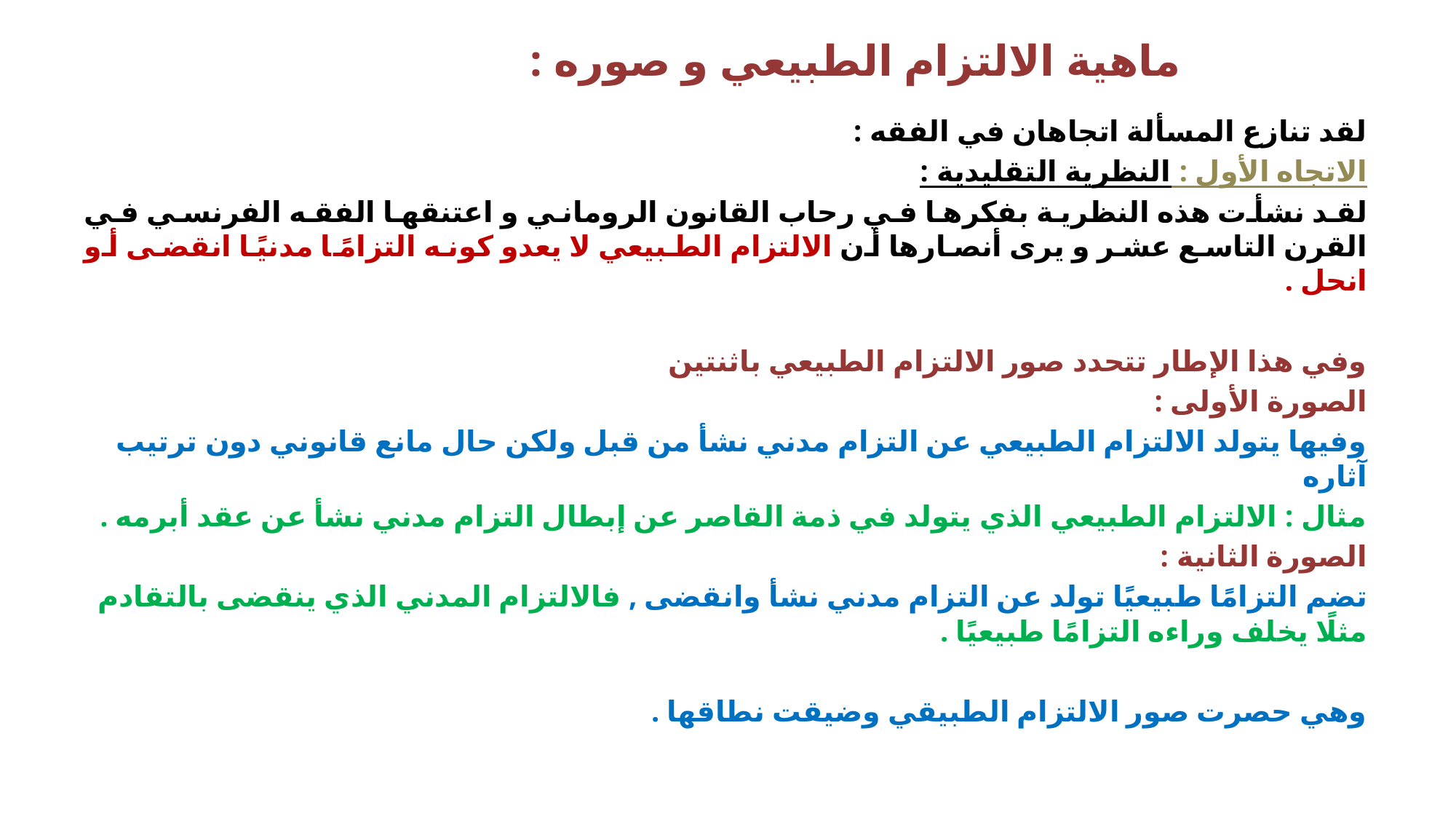

# ماهية الالتزام الطبيعي و صوره :
لقد تنازع المسألة اتجاهان في الفقه :
الاتجاه الأول : النظرية التقليدية :
لقد نشأت هذه النظرية بفكرها في رحاب القانون الروماني و اعتنقها الفقه الفرنسي في القرن التاسع عشر و يرى أنصارها أن الالتزام الطبيعي لا يعدو كونه التزامًا مدنيًا انقضى أو انحل .

وفي هذا الإطار تتحدد صور الالتزام الطبيعي باثنتين
الصورة الأولى :
وفيها يتولد الالتزام الطبيعي عن التزام مدني نشأ من قبل ولكن حال مانع قانوني دون ترتيب آثاره
مثال : الالتزام الطبيعي الذي يتولد في ذمة القاصر عن إبطال التزام مدني نشأ عن عقد أبرمه .
الصورة الثانية :
تضم التزامًا طبيعيًا تولد عن التزام مدني نشأ وانقضى , فالالتزام المدني الذي ينقضى بالتقادم مثلًا يخلف وراءه التزامًا طبيعيًا .

وهي حصرت صور الالتزام الطبيقي وضيقت نطاقها .